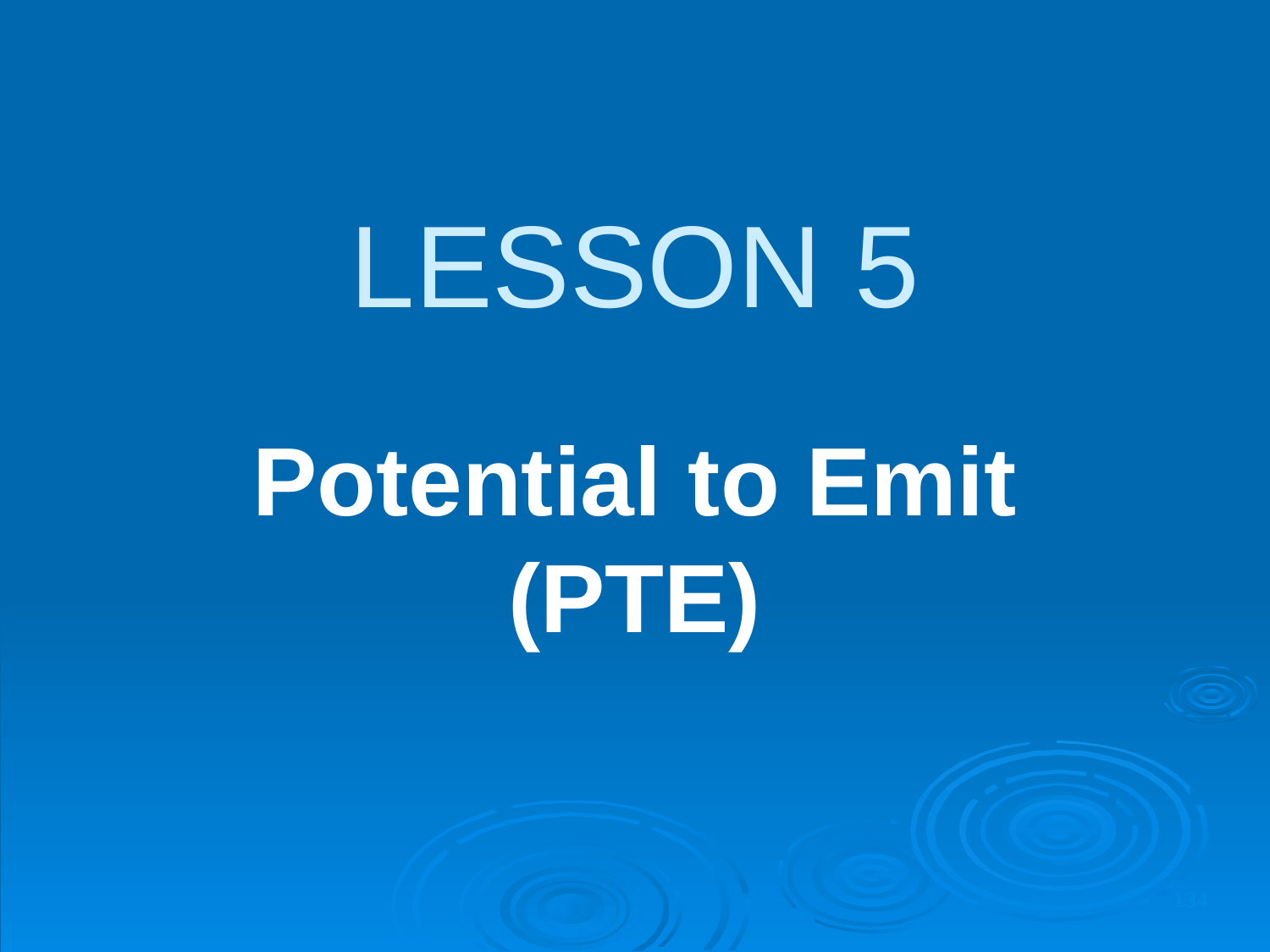

LESSON 5
Potential to Emit (PTE)
134